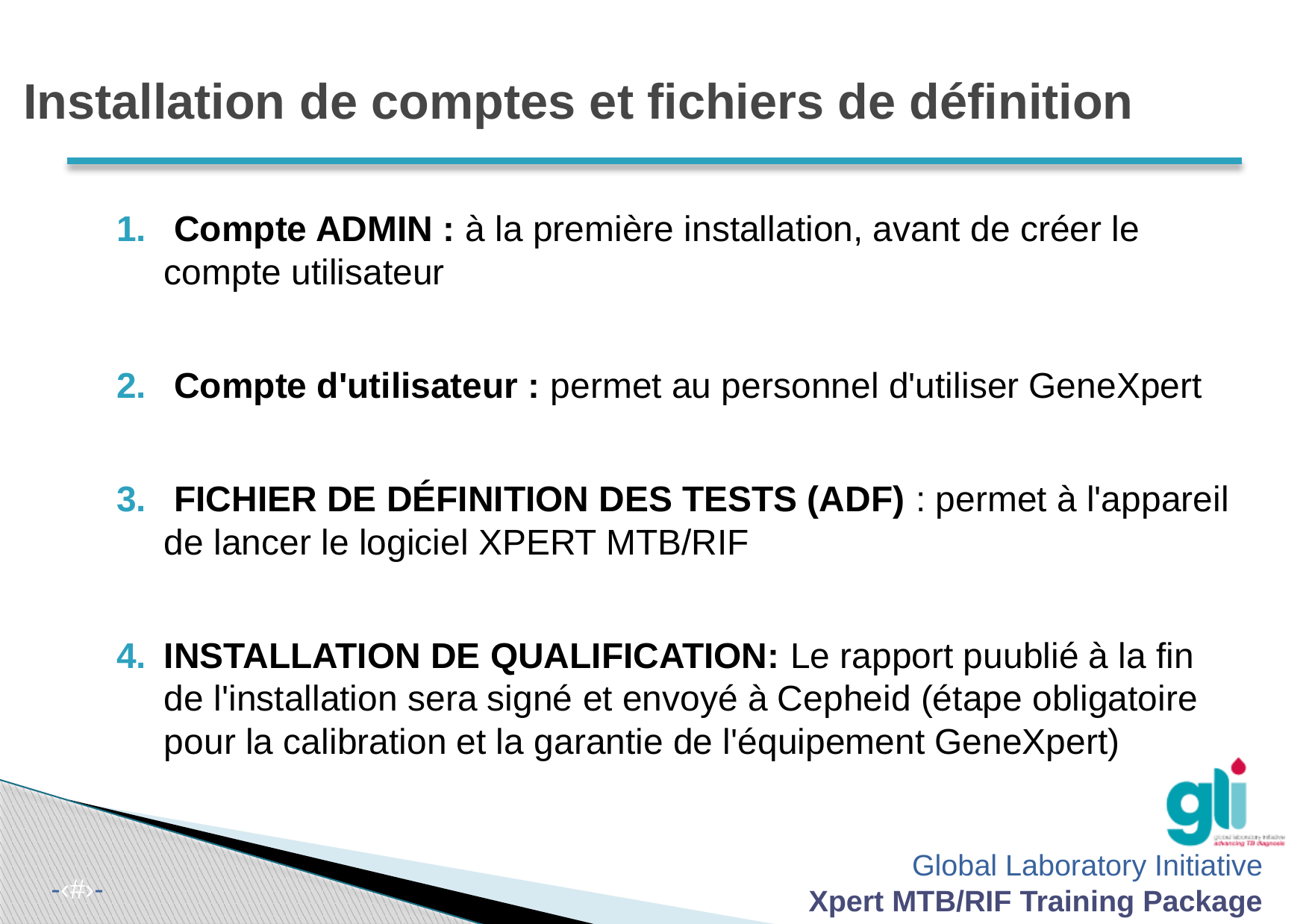

# Installation de comptes et fichiers de définition
 Compte ADMIN : à la première installation, avant de créer le compte utilisateur

 Compte d'utilisateur : permet au personnel d'utiliser GeneXpert

 FICHIER DE DÉFINITION DES TESTS (ADF) : permet à l'appareil de lancer le logiciel XPERT MTB/RIF

INSTALLATION DE QUALIFICATION: Le rapport puublié à la fin de l'installation sera signé et envoyé à Cepheid (étape obligatoire pour la calibration et la garantie de l'équipement GeneXpert)